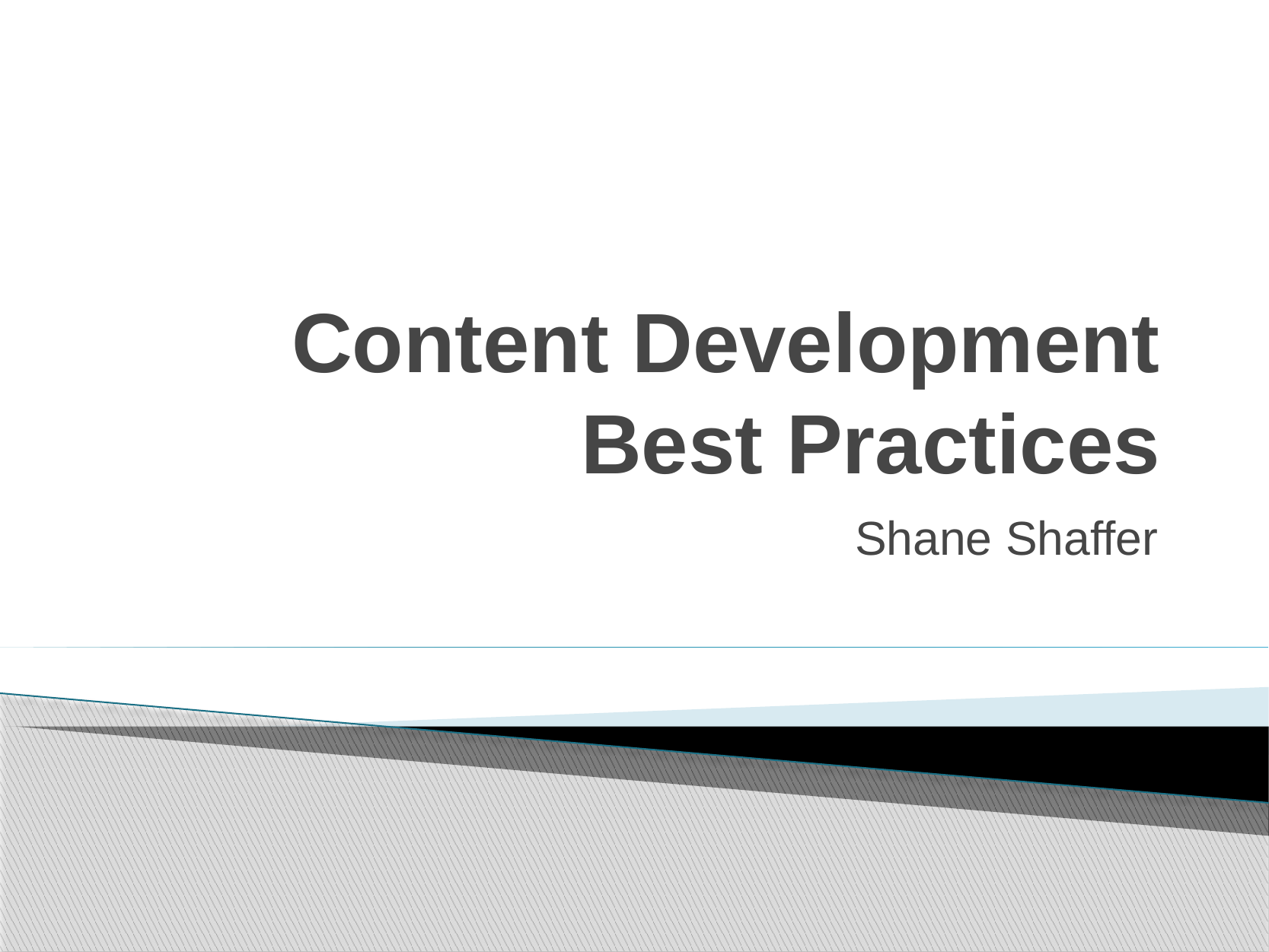

# Content Development Best Practices
Shane Shaffer